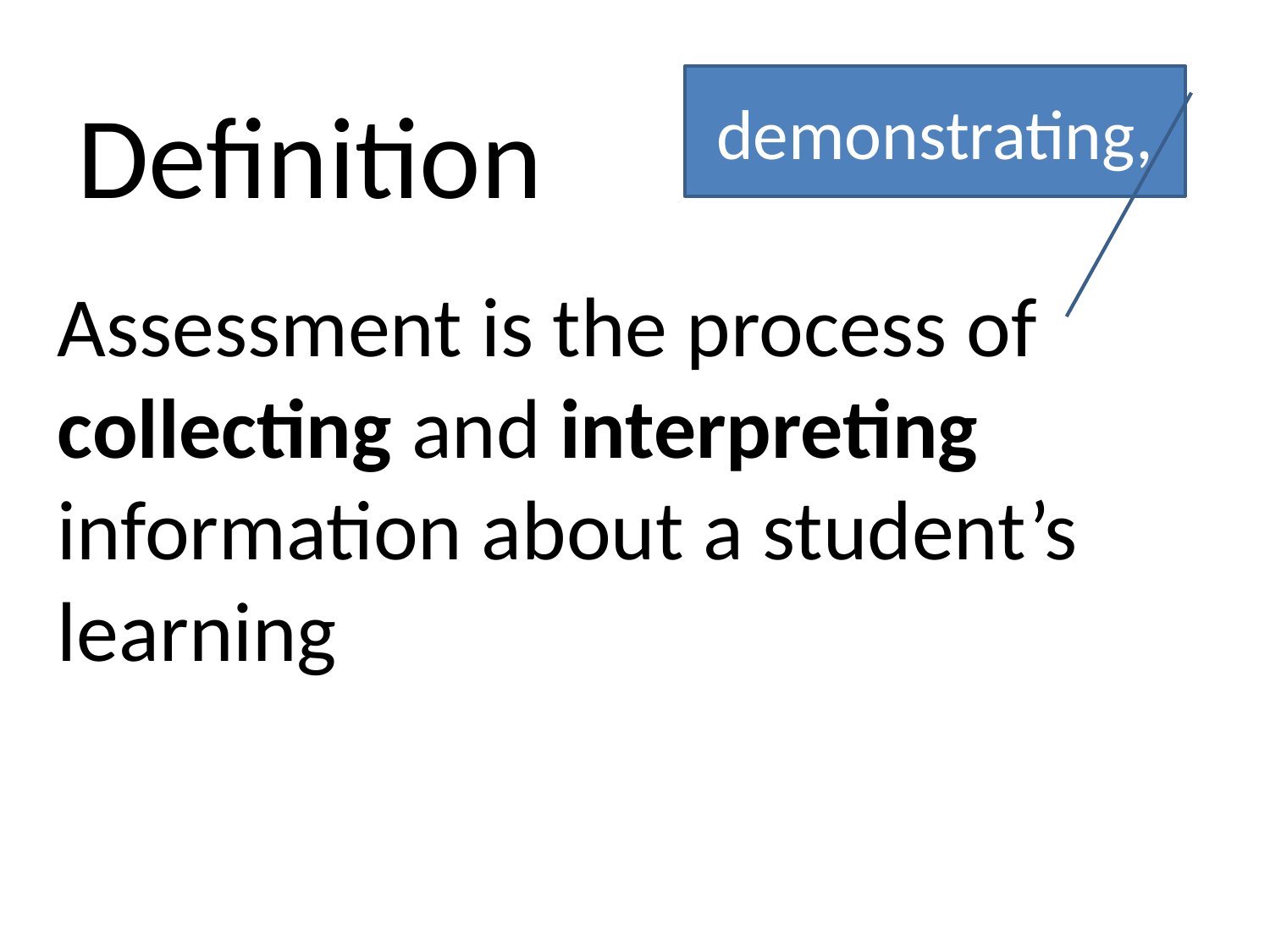

demonstrating,
Definition
Assessment is the process of collecting and interpreting information about a student’s learning